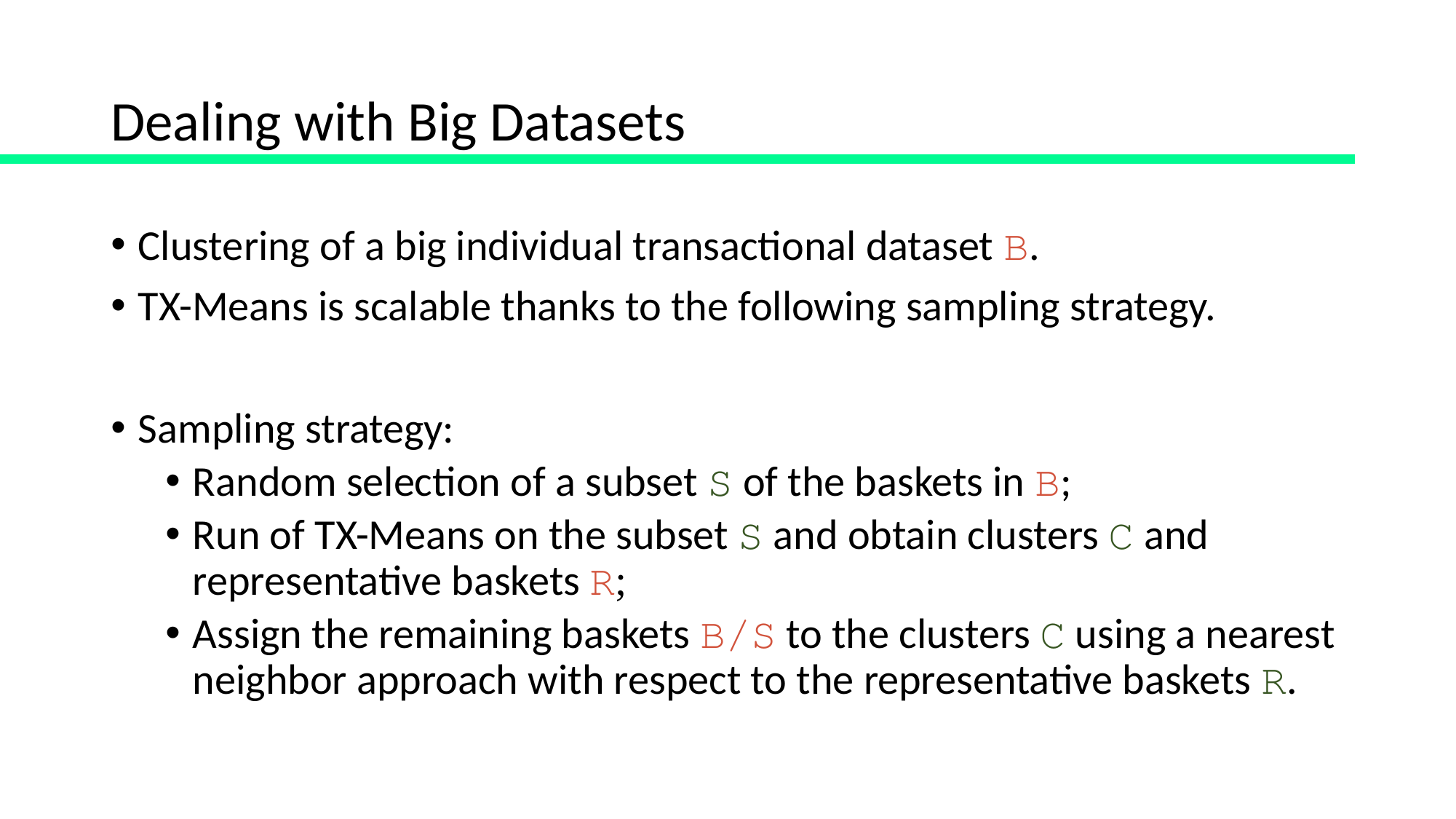

# Dealing with Big Datasets
Clustering of a big individual transactional dataset B.
TX-Means is scalable thanks to the following sampling strategy.

Sampling strategy:
Random selection of a subset S of the baskets in B;
Run of TX-Means on the subset S and obtain clusters C and representative baskets R;
Assign the remaining baskets B/S to the clusters C using a nearest neighbor approach with respect to the representative baskets R.